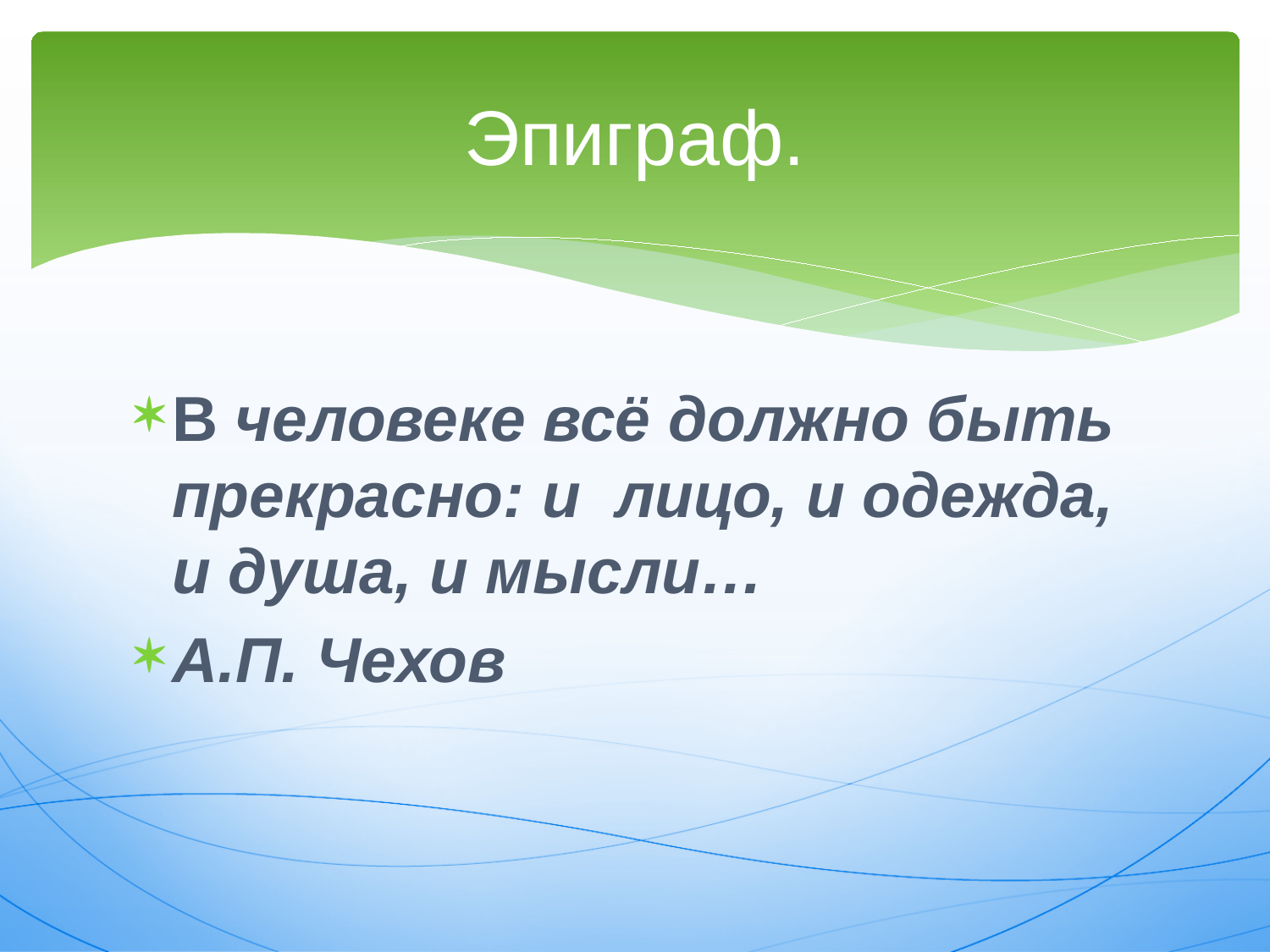

# Эпиграф.
В человеке всё должно быть прекрасно: и  лицо, и одежда, и душа, и мысли…
А.П. Чехов